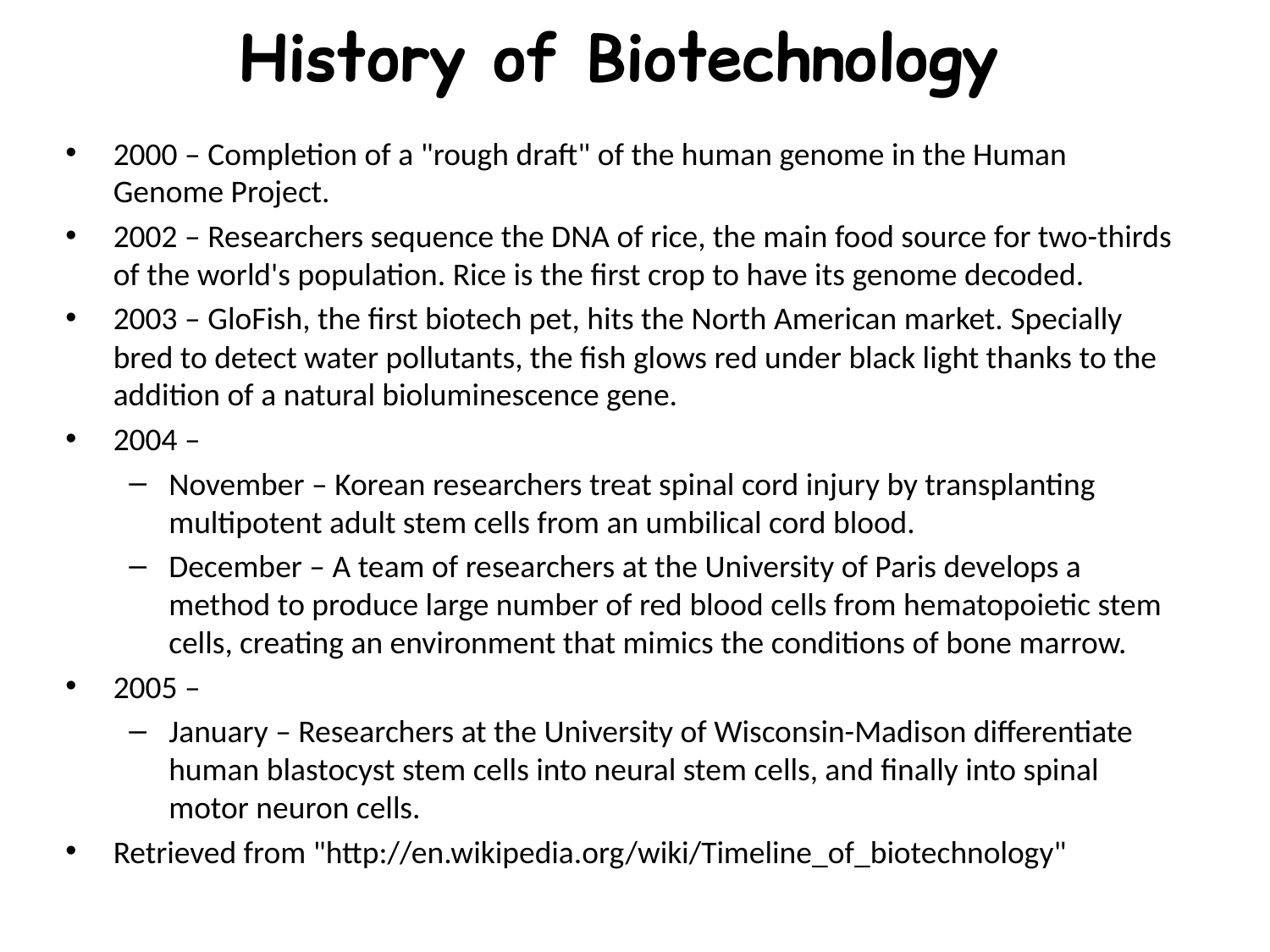

# History of Biotechnology
2000 – Completion of a "rough draft" of the human genome in the Human Genome Project.
2002 – Researchers sequence the DNA of rice, the main food source for two-thirds of the world's population. Rice is the first crop to have its genome decoded.
2003 – GloFish, the first biotech pet, hits the North American market. Specially bred to detect water pollutants, the fish glows red under black light thanks to the addition of a natural bioluminescence gene.
2004 –
November – Korean researchers treat spinal cord injury by transplanting multipotent adult stem cells from an umbilical cord blood.
December – A team of researchers at the University of Paris develops a method to produce large number of red blood cells from hematopoietic stem cells, creating an environment that mimics the conditions of bone marrow.
2005 –
January – Researchers at the University of Wisconsin-Madison differentiate human blastocyst stem cells into neural stem cells, and finally into spinal motor neuron cells.
Retrieved from "http://en.wikipedia.org/wiki/Timeline_of_biotechnology"